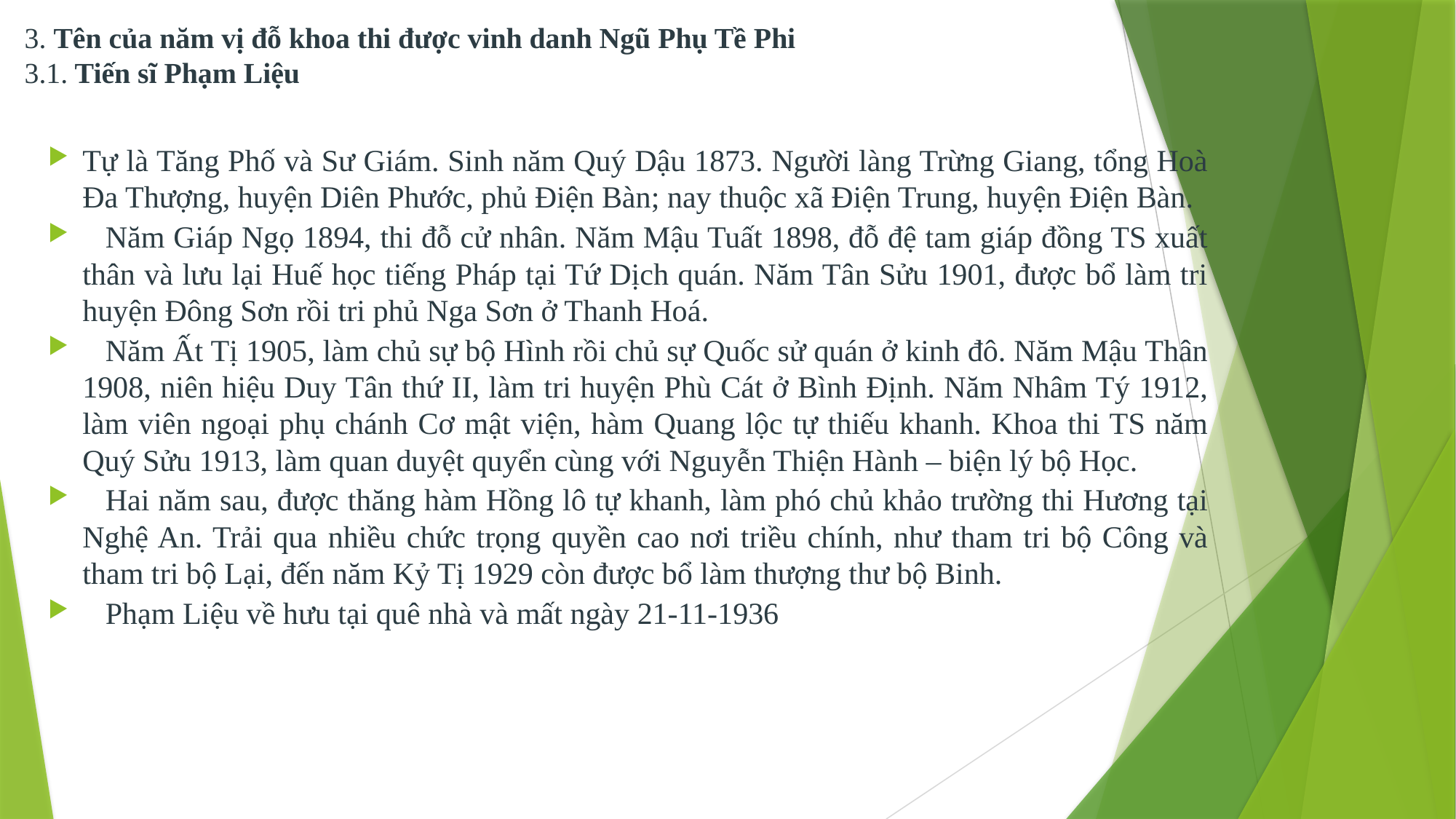

# 3. Tên của năm vị đỗ khoa thi được vinh danh Ngũ Phụ Tề Phi 3.1. Tiến sĩ Phạm Liệu
Tự là Tăng Phố và Sư Giám. Sinh năm Quý Dậu 1873. Người làng Trừng Giang, tổng Hoà Đa Thượng, huyện Diên Phước, phủ Điện Bàn; nay thuộc xã Điện Trung, huyện Điện Bàn.
	Năm Giáp Ngọ 1894, thi đỗ cử nhân. Năm Mậu Tuất 1898, đỗ đệ tam giáp đồng TS xuất thân và lưu lại Huế học tiếng Pháp tại Tứ Dịch quán. Năm Tân Sửu 1901, được bổ làm tri huyện Đông Sơn rồi tri phủ Nga Sơn ở Thanh Hoá.
	Năm Ất Tị 1905, làm chủ sự bộ Hình rồi chủ sự Quốc sử quán ở kinh đô. Năm Mậu Thân 1908, niên hiệu Duy Tân thứ II, làm tri huyện Phù Cát ở Bình Định. Năm Nhâm Tý 1912, làm viên ngoại phụ chánh Cơ mật viện, hàm Quang lộc tự thiếu khanh. Khoa thi TS năm Quý Sửu 1913, làm quan duyệt quyển cùng với Nguyễn Thiện Hành – biện lý bộ Học.
	Hai năm sau, được thăng hàm Hồng lô tự khanh, làm phó chủ khảo trường thi Hương tại Nghệ An. Trải qua nhiều chức trọng quyền cao nơi triều chính, như tham tri bộ Công và tham tri bộ Lại, đến năm Kỷ Tị 1929 còn được bổ làm thượng thư bộ Binh.
	Phạm Liệu về hưu tại quê nhà và mất ngày 21-11-1936